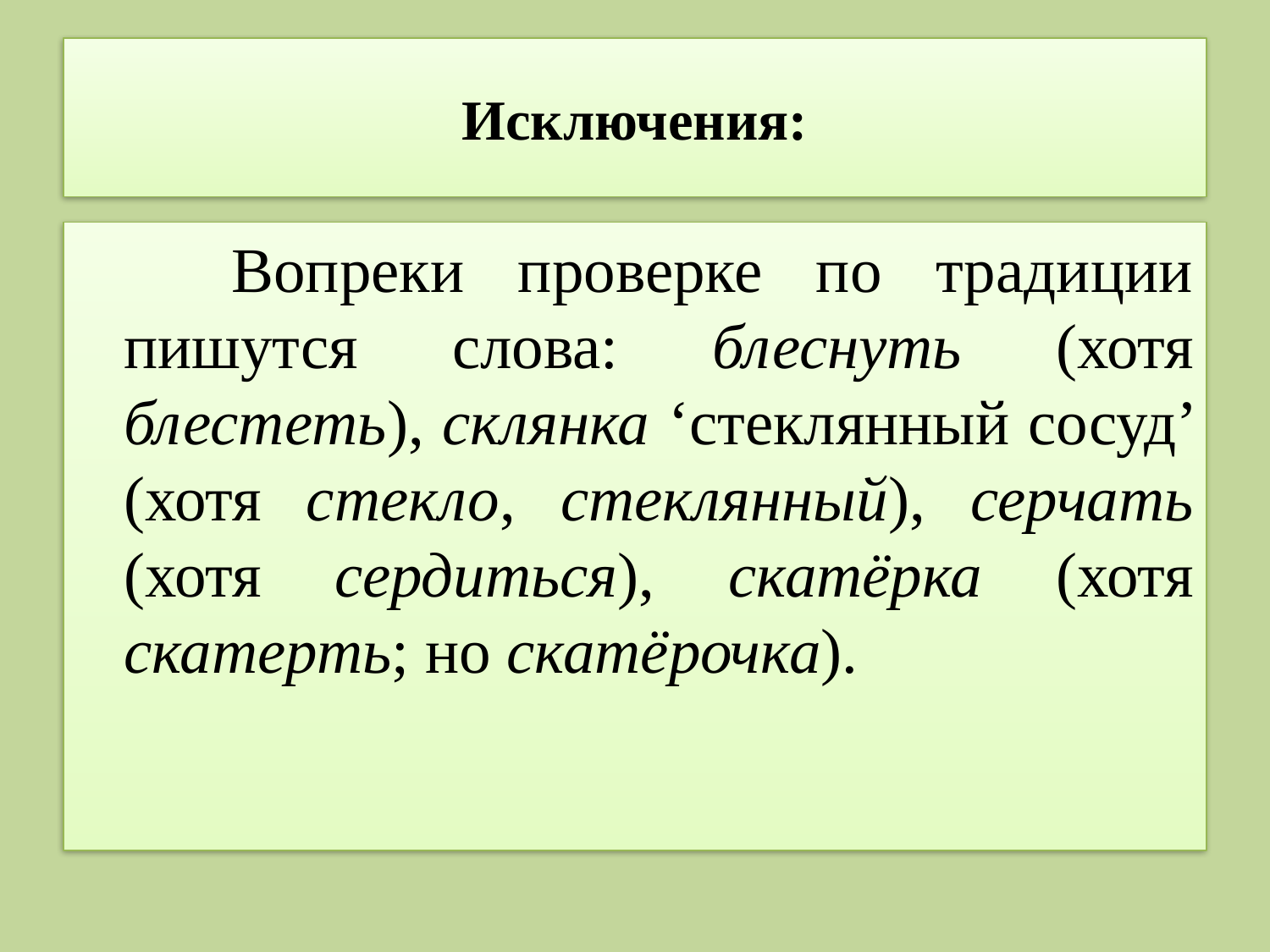

# Исключения:
  Вопреки проверке по традиции пишутся слова: блеснуть (хотя блестеть), склянка ‘стеклянный сосуд’ (хотя стекло, стеклянный), серчать (хотя сердиться), скатёрка (хотя скатерть; но скатёрочка).